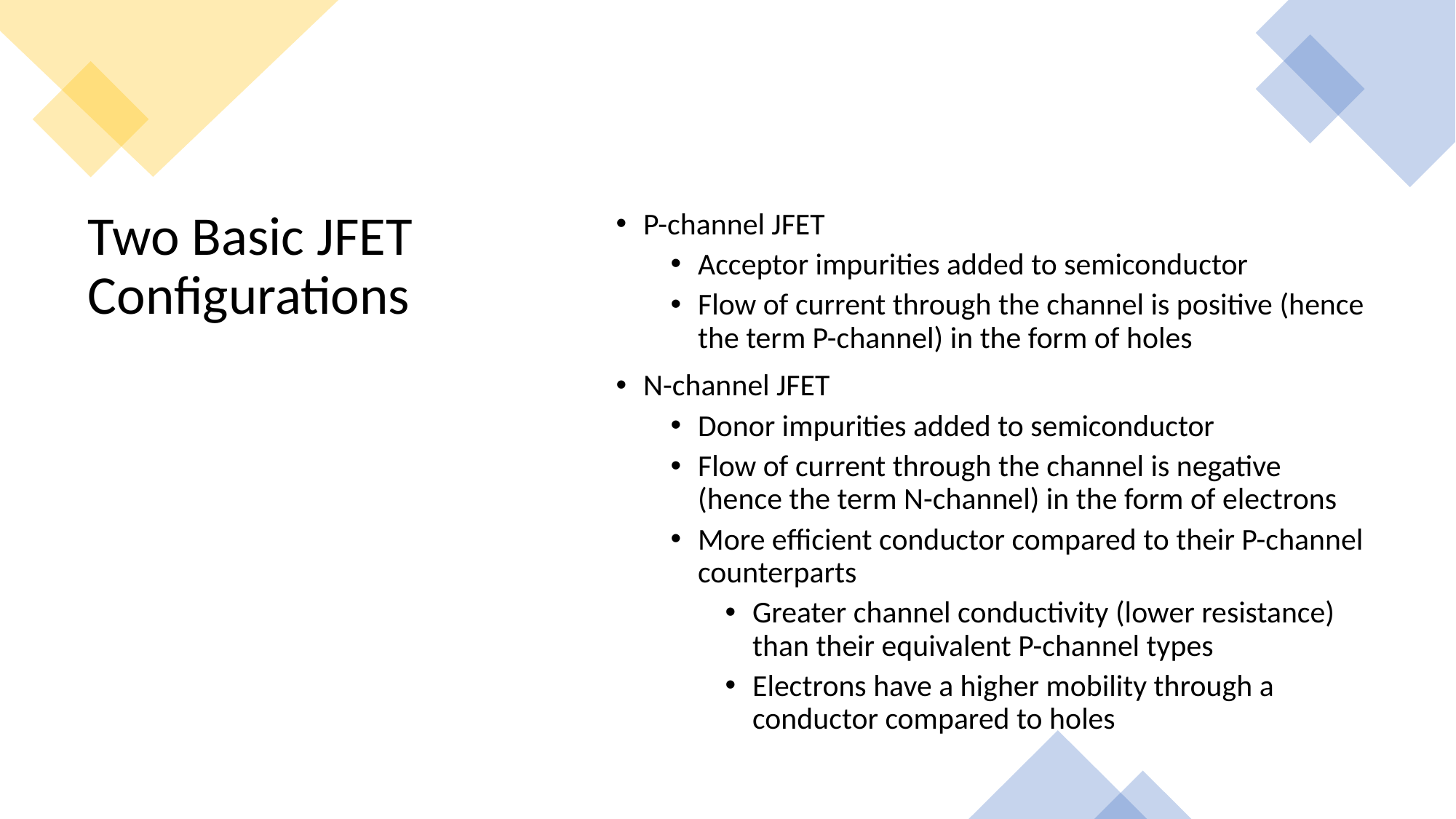

P-channel JFET
Acceptor impurities added to semiconductor
Flow of current through the channel is positive (hence the term P-channel) in the form of holes
N-channel JFET
Donor impurities added to semiconductor
Flow of current through the channel is negative (hence the term N-channel) in the form of electrons
More efficient conductor compared to their P-channel counterparts
Greater channel conductivity (lower resistance) than their equivalent P-channel types
Electrons have a higher mobility through a conductor compared to holes
# Two Basic JFET Configurations